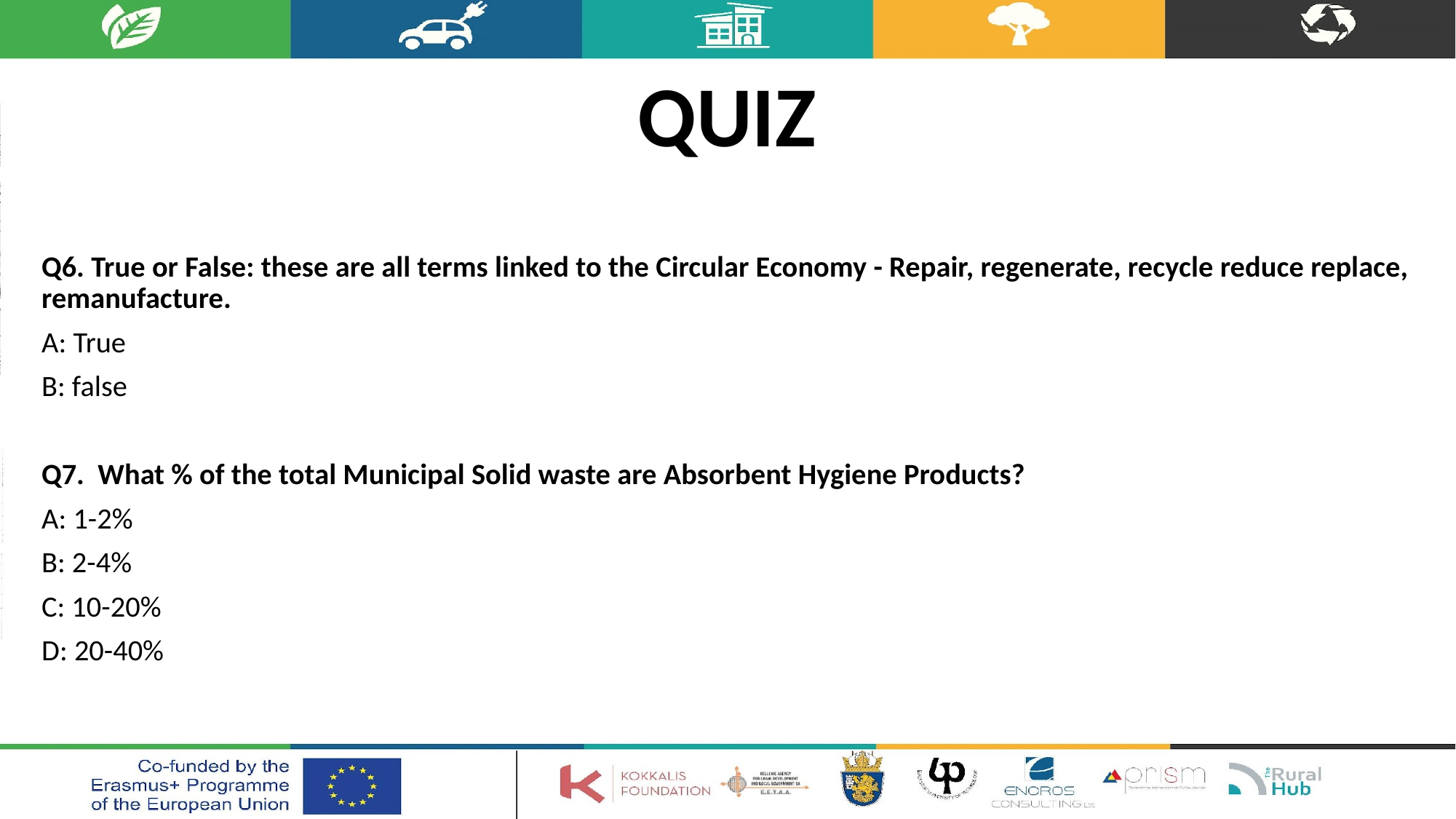

# Quiz

Q6. True or False: these are all terms linked to the Circular Economy - Repair, regenerate, recycle reduce replace, remanufacture.
A: True
B: false

Q7.  What % of the total Municipal Solid waste are Absorbent Hygiene Products?
A: 1-2%
B: 2-4%
C: 10-20%
D: 20-40%